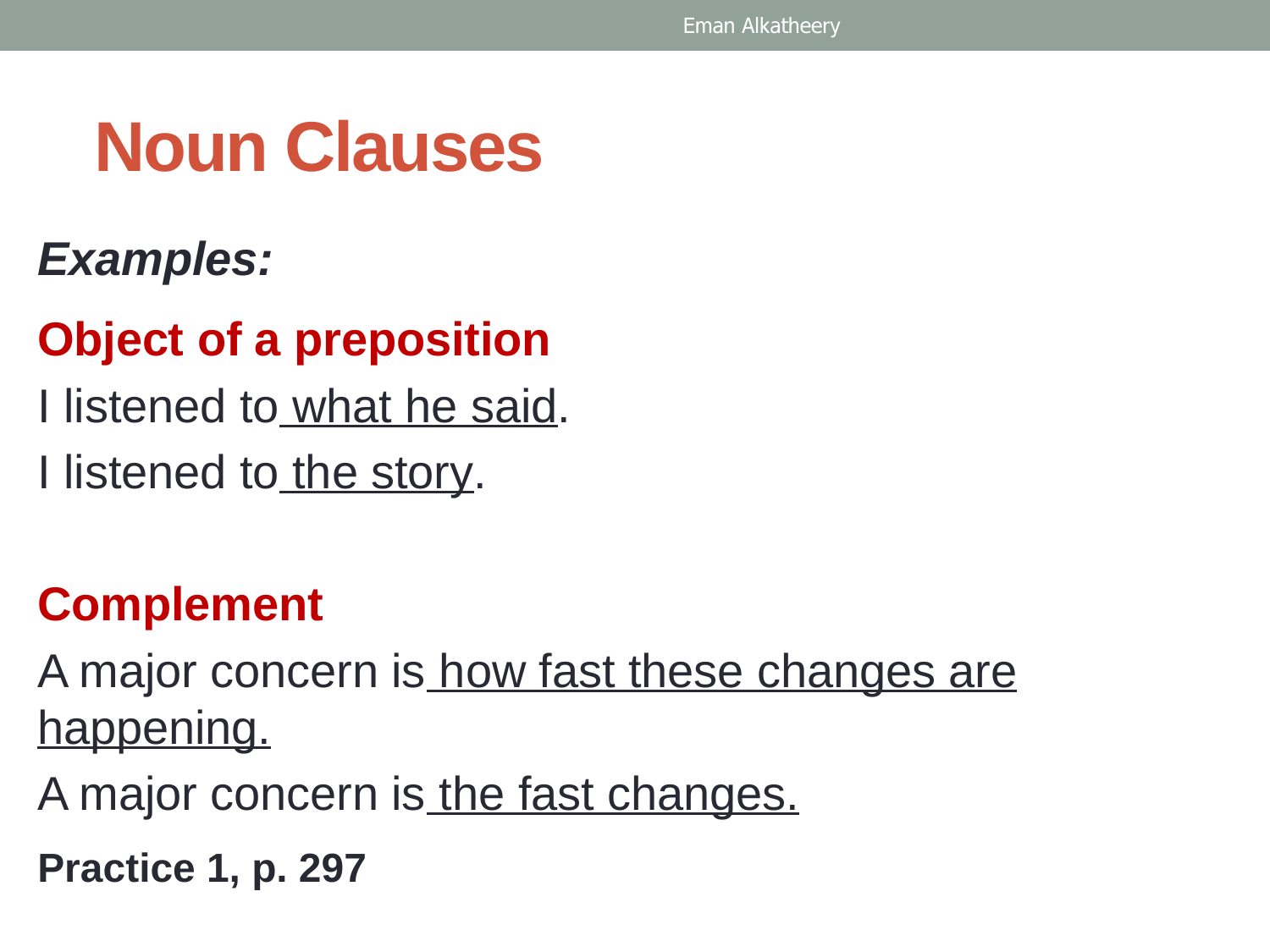

Eman Alkatheery
# Noun Clauses
Examples:

Object of a preposition
I listened to what he said.
I listened to the story.

Complement
A major concern is how fast these changes are happening.
A major concern is the fast changes.

Practice 1, p. 297